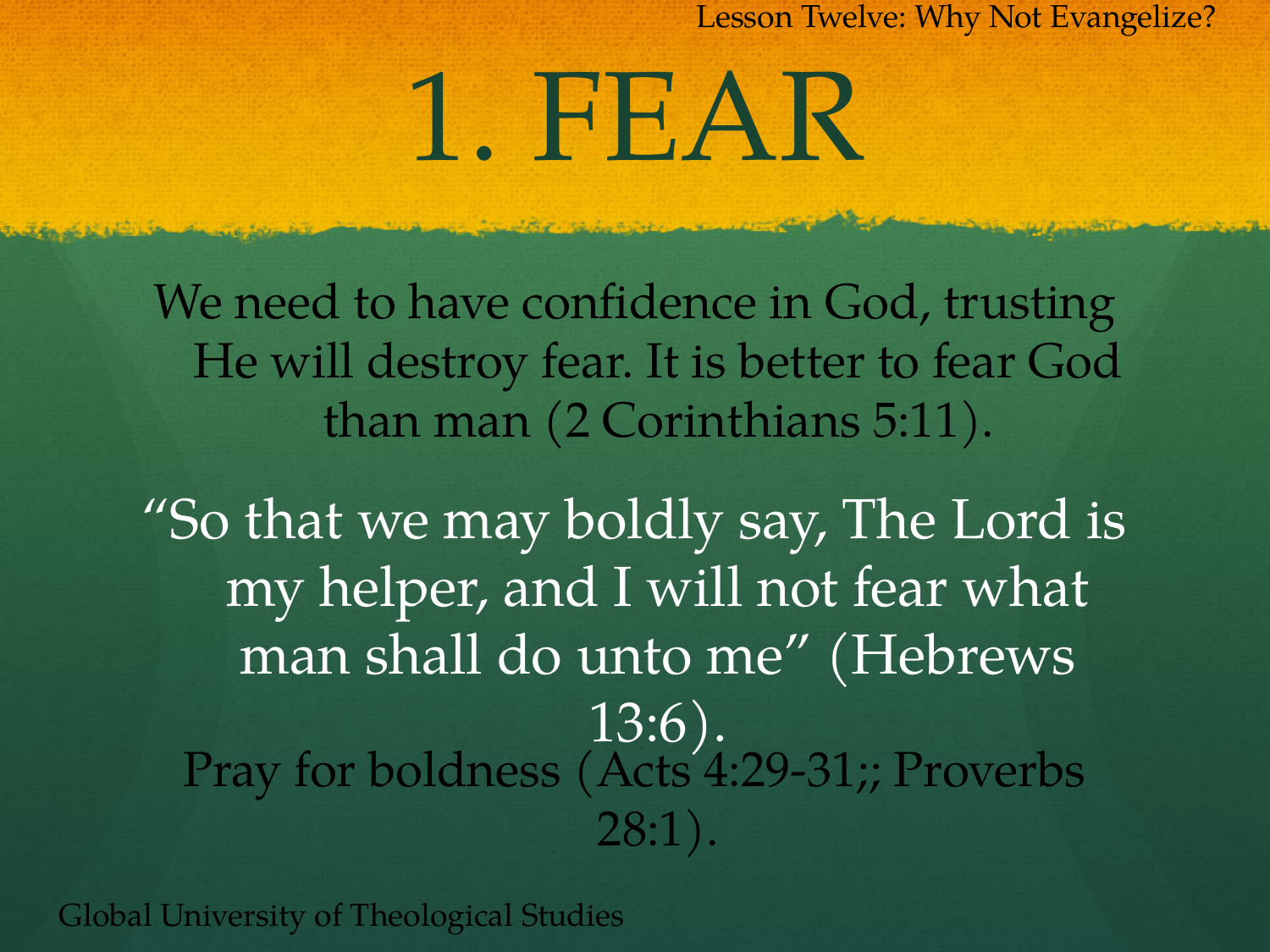

Lesson Twelve: Why Not Evangelize?

# 1. Fear
We need to have confidence in God, trusting He will destroy fear. It is better to fear God than man (2 Corinthians 5:11).
“So that we may boldly say, The Lord is my helper, and I will not fear what man shall do unto me” (Hebrews 13:6).
Pray for boldness (Acts 4:29-31;; Proverbs 28:1).
Global University of Theological Studies